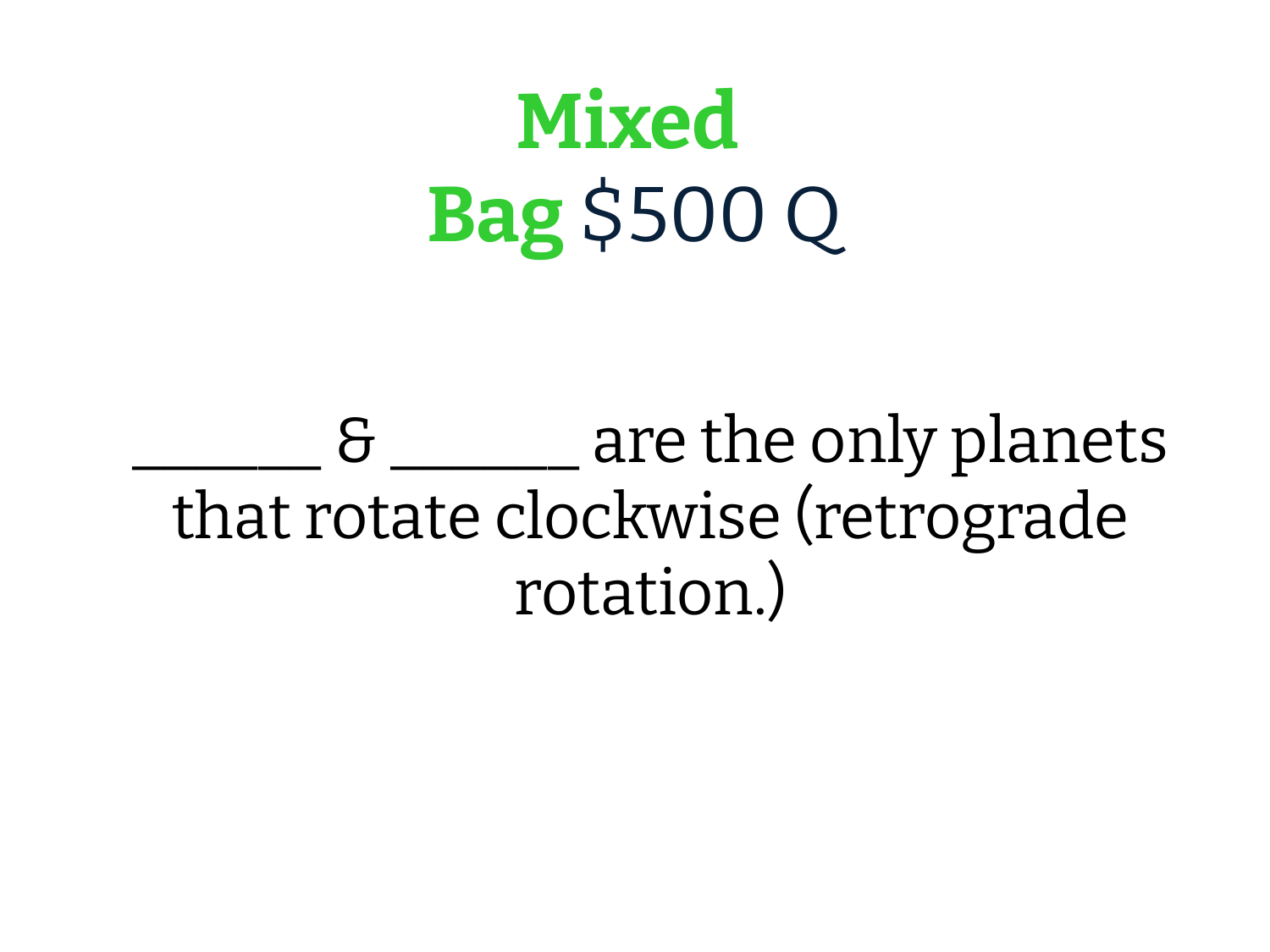

# Mixed Bag $500 Q
______ & ______ are the only planets that rotate clockwise (retrograde rotation.)